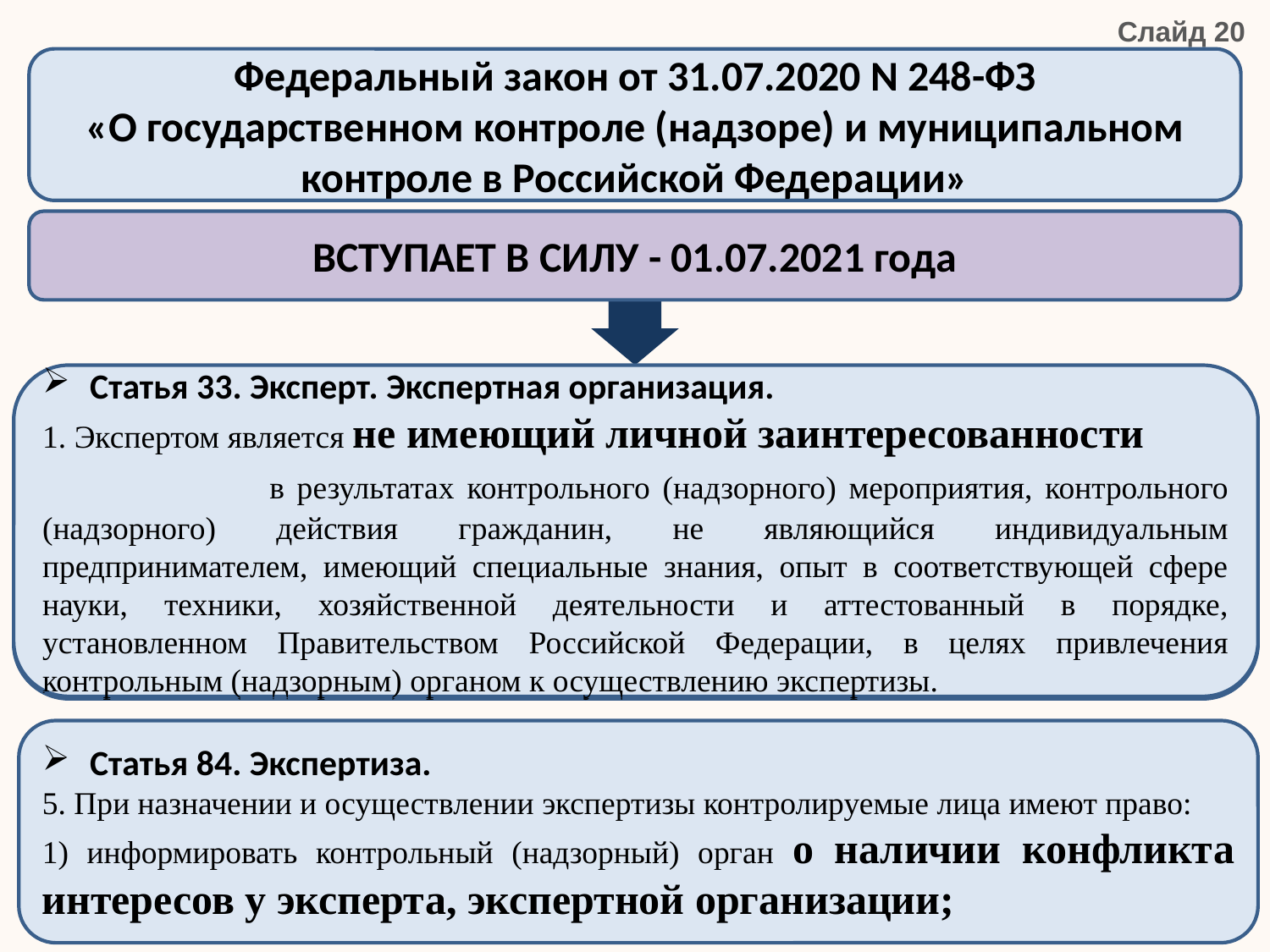

Слайд 20
Федеральный закон от 31.07.2020 N 248-ФЗ
«О государственном контроле (надзоре) и муниципальном контроле в Российской Федерации»
ВСТУПАЕТ В СИЛУ - 01.07.2021 года

Статья 33. Эксперт. Экспертная организация.
1. Экспертом является не имеющий личной заинтересованности                        в результатах контрольного (надзорного) мероприятия, контрольного (надзорного) действия гражданин, не являющийся индивидуальным предпринимателем, имеющий специальные знания, опыт в соответствующей сфере науки, техники, хозяйственной деятельности и аттестованный в порядке, установленном Правительством Российской Федерации, в целях привлечения контрольным (надзорным) органом к осуществлению экспертизы.
Статья 33. Эксперт. Экспертная организация.
1. Экспертом является не имеющий личной заинтересованности                        в результатах контрольного (надзорного) мероприятия, контрольного (надзорного) действия гражданин, не являющийся индивидуальным предпринимателем, имеющий специальные знания, опыт в соответствующей сфере науки, техники, хозяйственной деятельности и аттестованный в порядке, установленном Правительством Российской Федерации, в целях привлечения контрольным (надзорным) органом к осуществлению экспертизы.
Статья 84. Экспертиза.
5. При назначении и осуществлении экспертизы контролируемые лица имеют право:
1) информировать контрольный (надзорный) орган о наличии конфликта интересов у эксперта, экспертной организации;